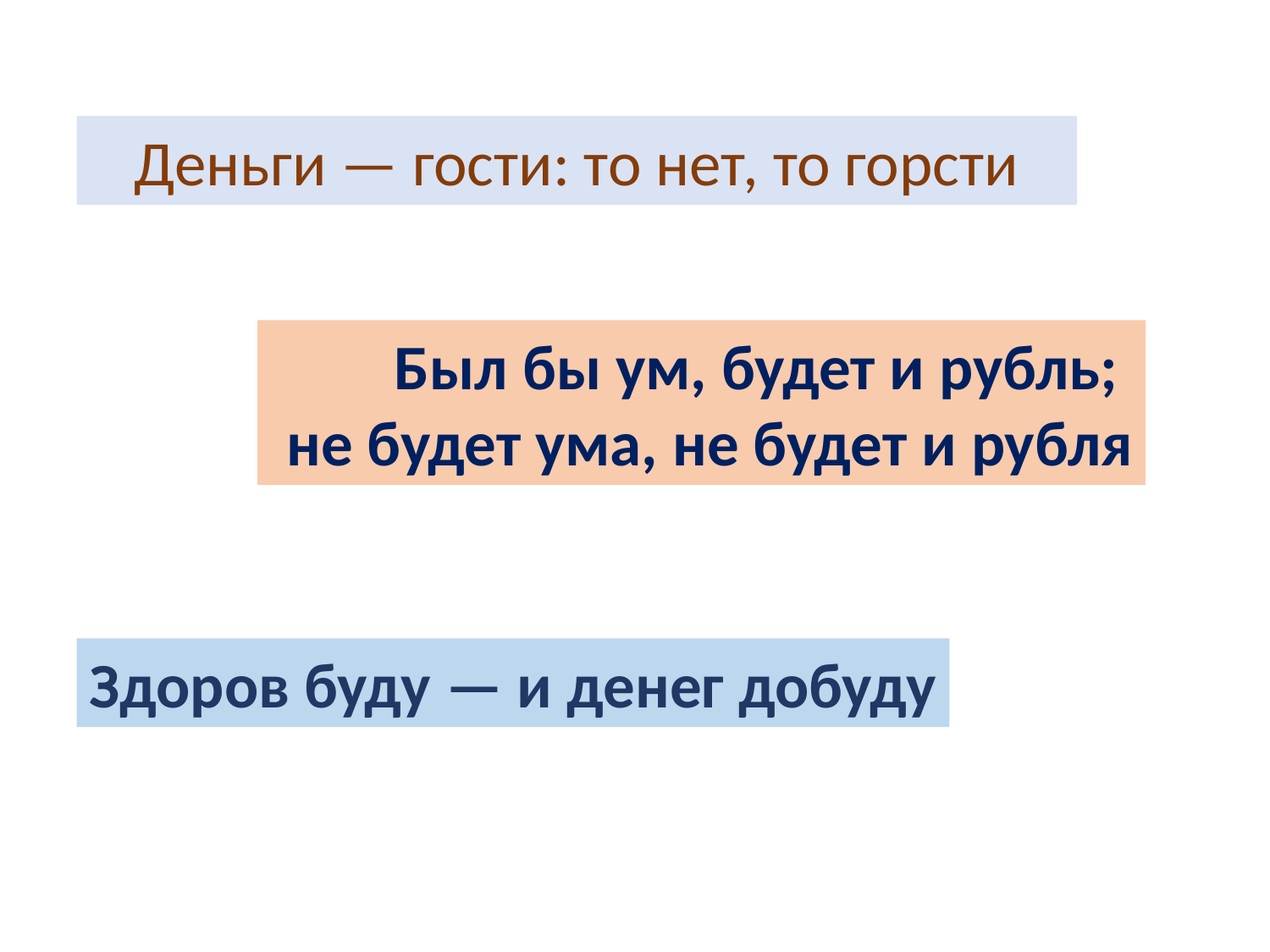

Деньги — гости: то нет, то горсти
Был бы ум, будет и рубль;
не будет ума, не будет и рубля
Здоров буду — и денег добуду